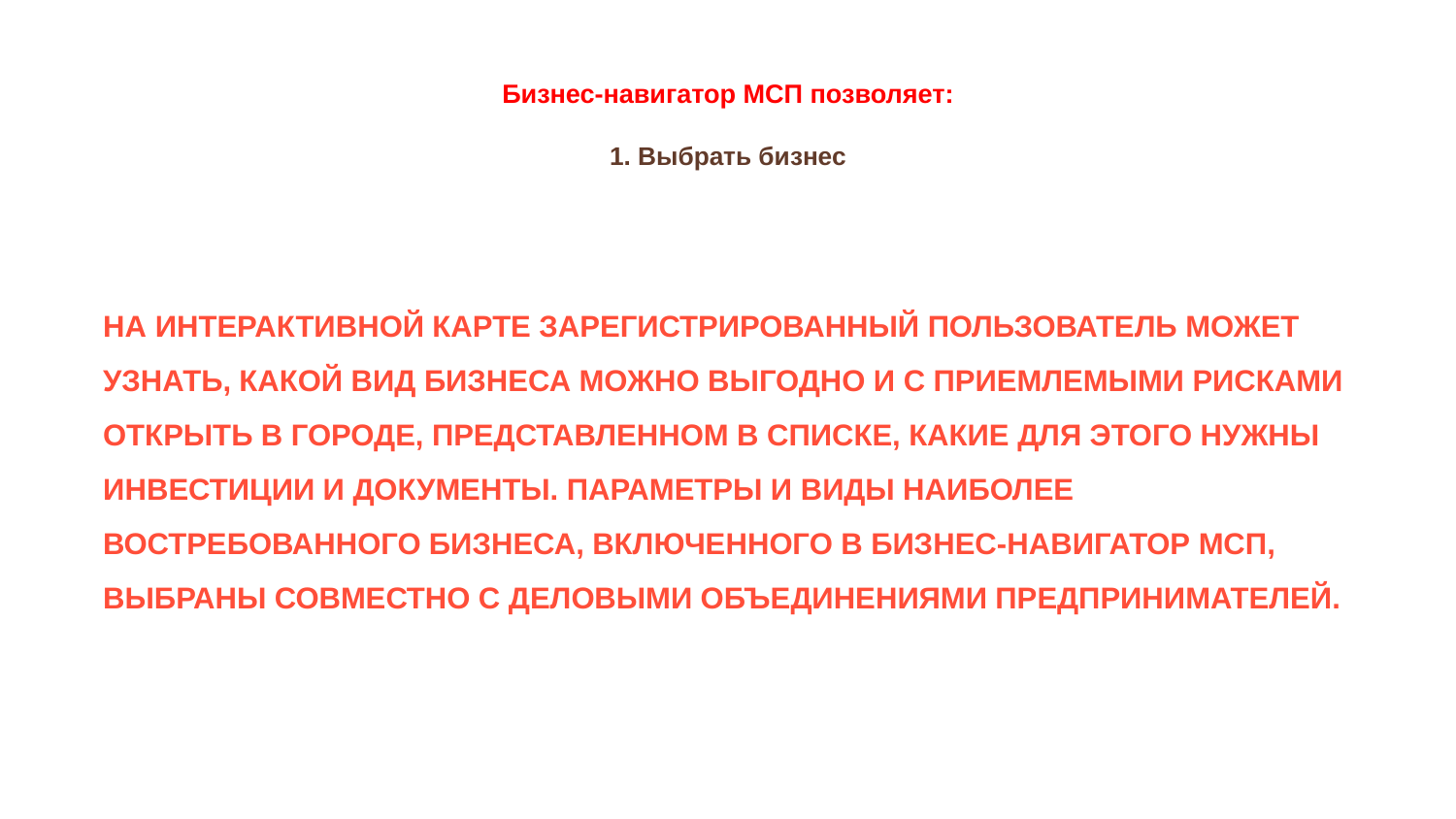

# Бизнес-навигатор МСП позволяет: 1. Выбрать бизнес

На интерактивной карте зарегистрированный пользователь может узнать, какой вид бизнеса можно выгодно и с приемлемыми рисками открыть в городе, представленном в списке, какие для этого нужны инвестиции и документы. Параметры и виды наиболее востребованного бизнеса, включенного в Бизнес-навигатор МСП, выбраны совместно с деловыми объединениями предпринимателей.